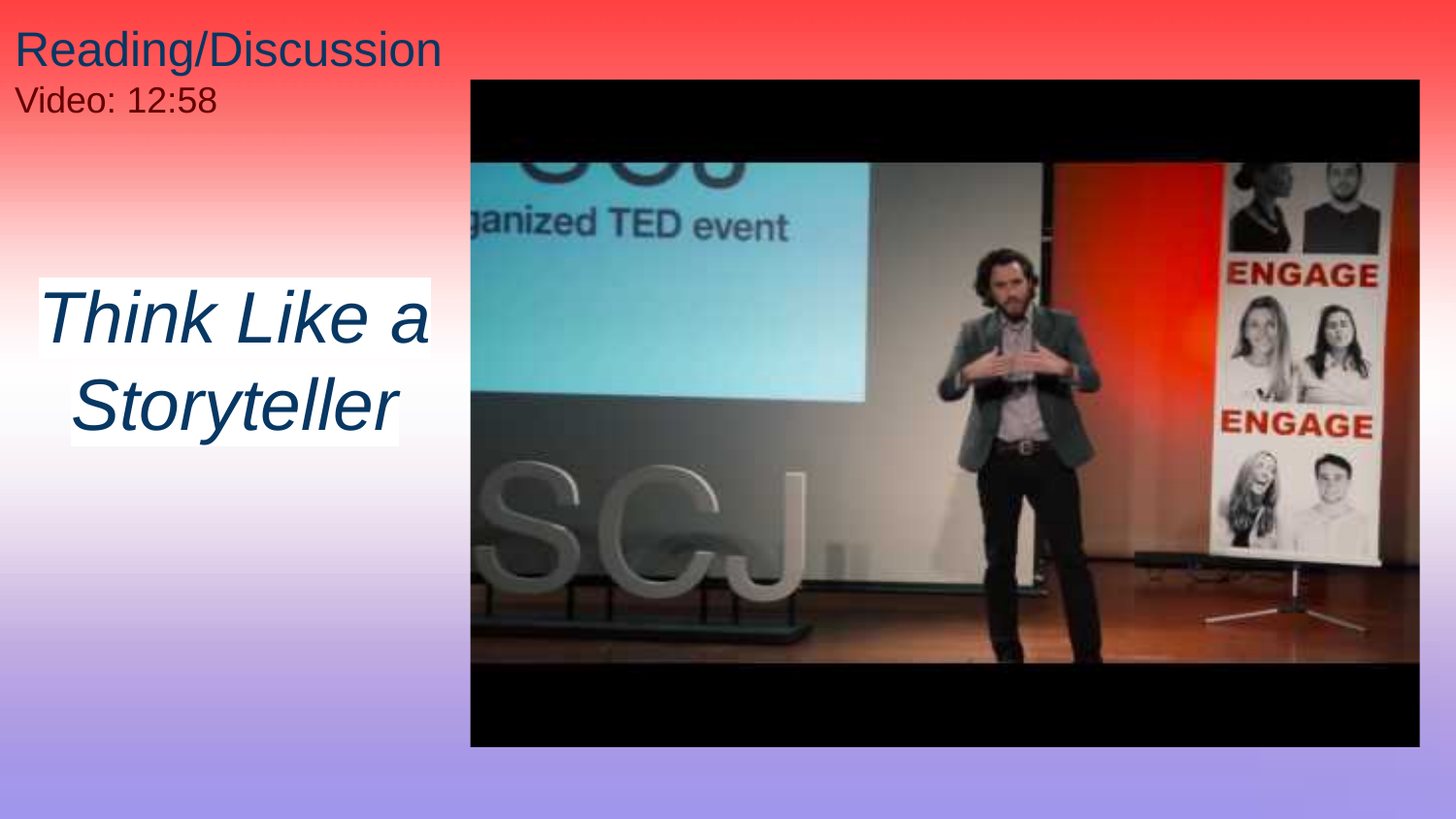

# Reading/Discussion
Video: 12:58

Think Like a Storyteller